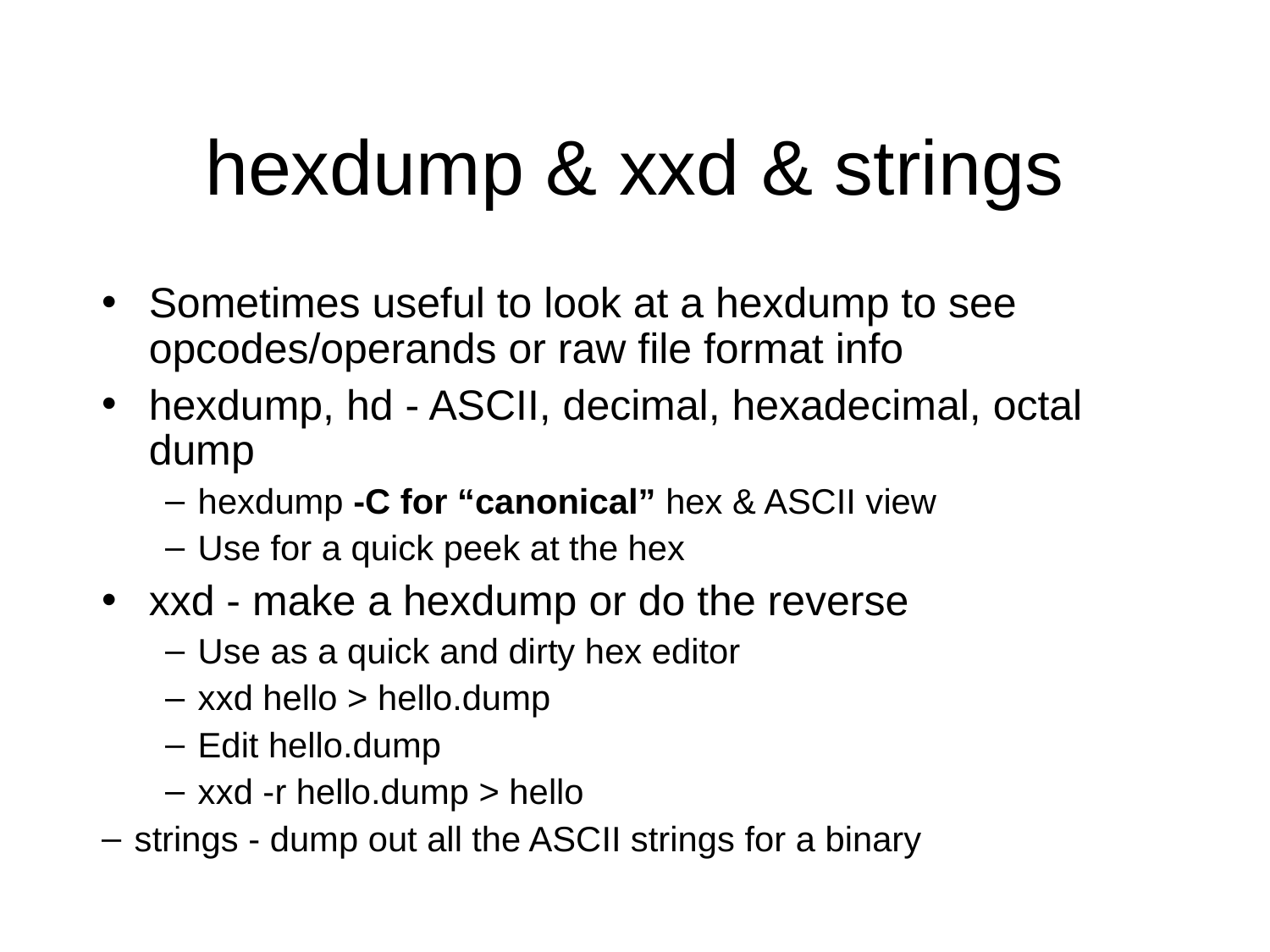

hexdump & xxd & strings
Sometimes useful to look at a hexdump to see opcodes/operands or raw file format info
hexdump, hd - ASCII, decimal, hexadecimal, octal dump
hexdump -C for “canonical” hex & ASCII view
Use for a quick peek at the hex
xxd - make a hexdump or do the reverse
Use as a quick and dirty hex editor
xxd hello > hello.dump
Edit hello.dump
xxd -r hello.dump > hello
strings - dump out all the ASCII strings for a binary